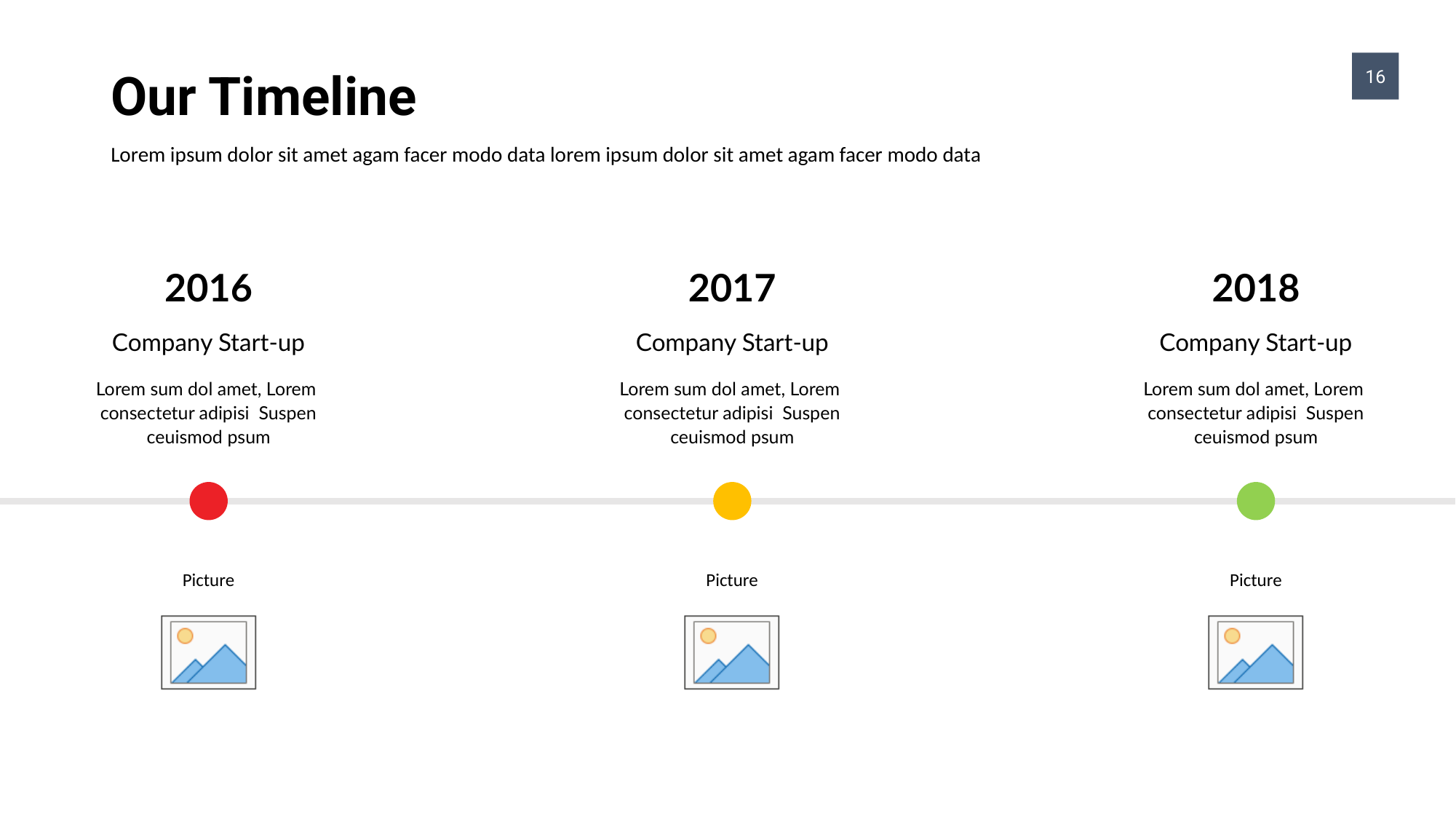

Our Timeline
16
Lorem ipsum dolor sit amet agam facer modo data lorem ipsum dolor sit amet agam facer modo data
2016
Company Start-up
Lorem sum dol amet, Lorem
consectetur adipisi  Suspen
ceuismod psum
2017
Company Start-up
Lorem sum dol amet, Lorem
consectetur adipisi  Suspen
ceuismod psum
2018
Company Start-up
Lorem sum dol amet, Lorem
consectetur adipisi  Suspen
ceuismod psum